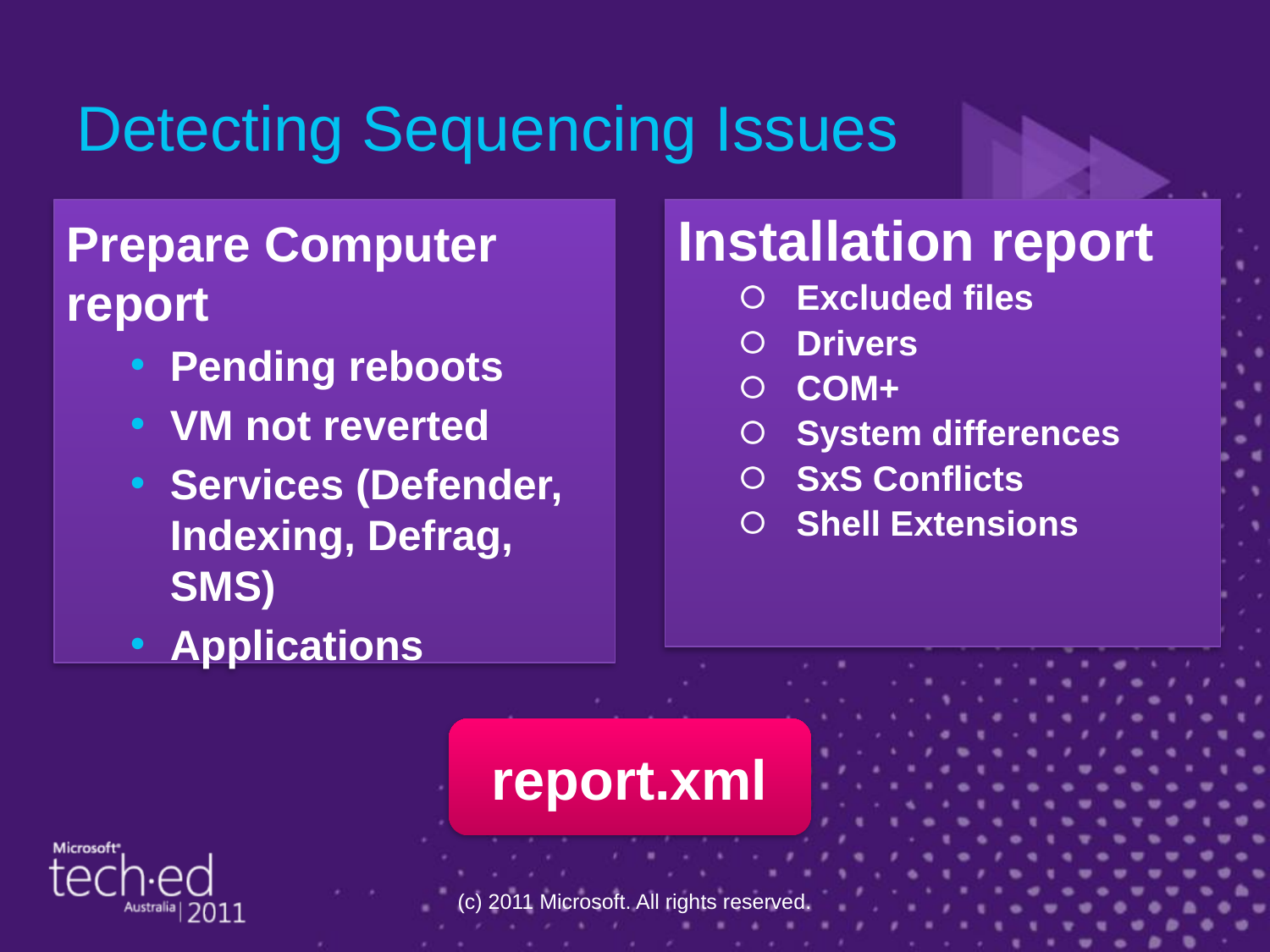

# Detecting Sequencing Issues
Prepare Computer report
Pending reboots
VM not reverted
Services (Defender, Indexing, Defrag, SMS)
Applications
Installation report
Excluded files
Drivers
COM+
System differences
SxS Conflicts
Shell Extensions

report.xml
(c) 2011 Microsoft. All rights reserved.